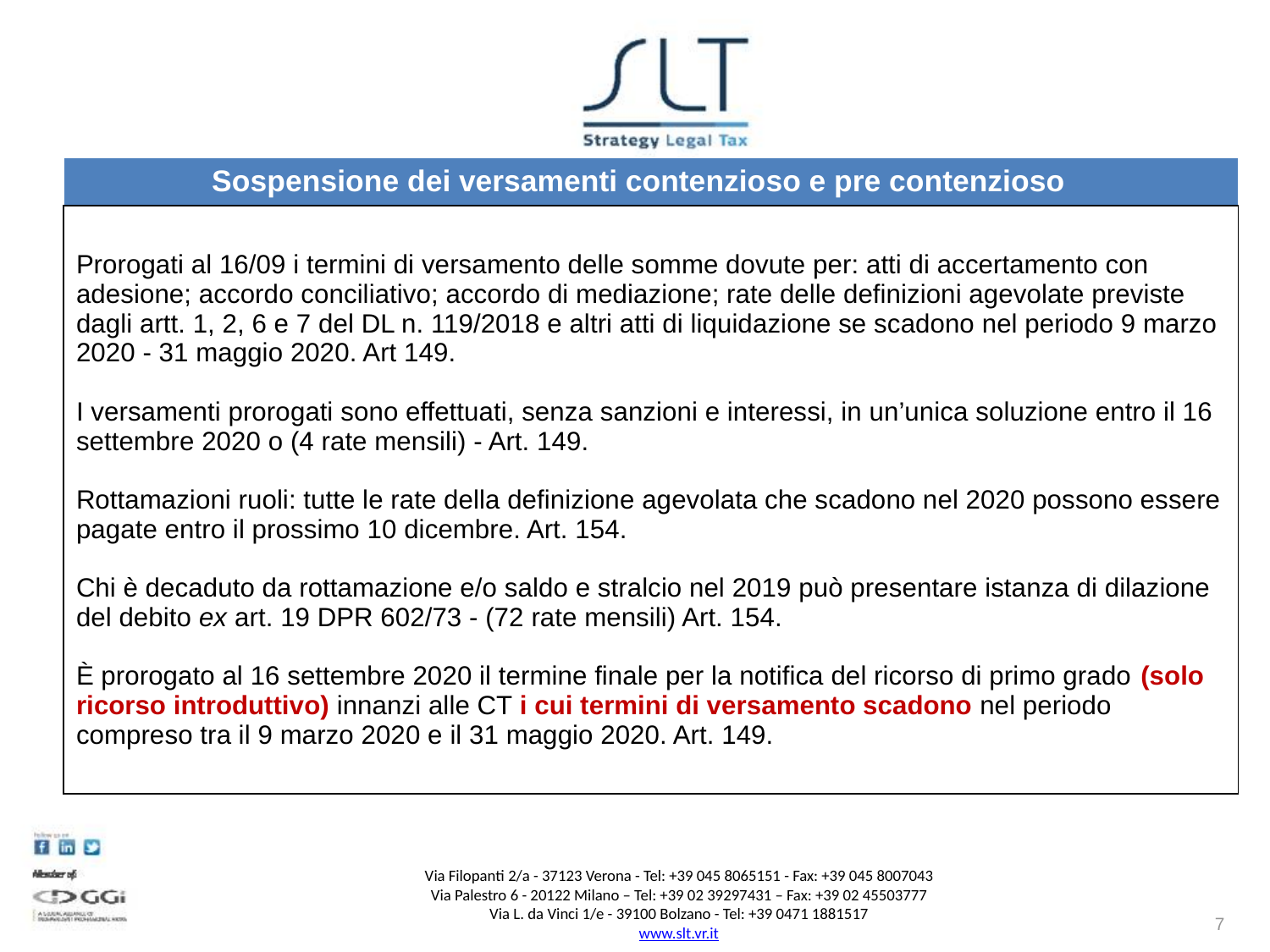

| Sospensione dei versamenti contenzioso e pre contenzioso |
| --- |
| Prorogati al 16/09 i termini di versamento delle somme dovute per: atti di accertamento con adesione; accordo conciliativo; accordo di mediazione; rate delle definizioni agevolate previste dagli artt. 1, 2, 6 e 7 del DL n. 119/2018 e altri atti di liquidazione se scadono nel periodo 9 marzo 2020 - 31 maggio 2020. Art 149. I versamenti prorogati sono effettuati, senza sanzioni e interessi, in un’unica soluzione entro il 16 settembre 2020 o (4 rate mensili) - Art. 149. Rottamazioni ruoli: tutte le rate della definizione agevolata che scadono nel 2020 possono essere pagate entro il prossimo 10 dicembre. Art. 154. Chi è decaduto da rottamazione e/o saldo e stralcio nel 2019 può presentare istanza di dilazione del debito ex art. 19 DPR 602/73 - (72 rate mensili) Art. 154. È prorogato al 16 settembre 2020 il termine finale per la notifica del ricorso di primo grado (solo ricorso introduttivo) innanzi alle CT i cui termini di versamento scadono nel periodo compreso tra il 9 marzo 2020 e il 31 maggio 2020. Art. 149. |

Via Filopanti 2/a - 37123 Verona - Tel: +39 045 8065151 - Fax: +39 045 8007043
Via Palestro 6 - 20122 Milano – Tel: +39 02 39297431 – Fax: +39 02 45503777
Via L. da Vinci 1/e - 39100 Bolzano - Tel: +39 0471 1881517
www.slt.vr.it

7